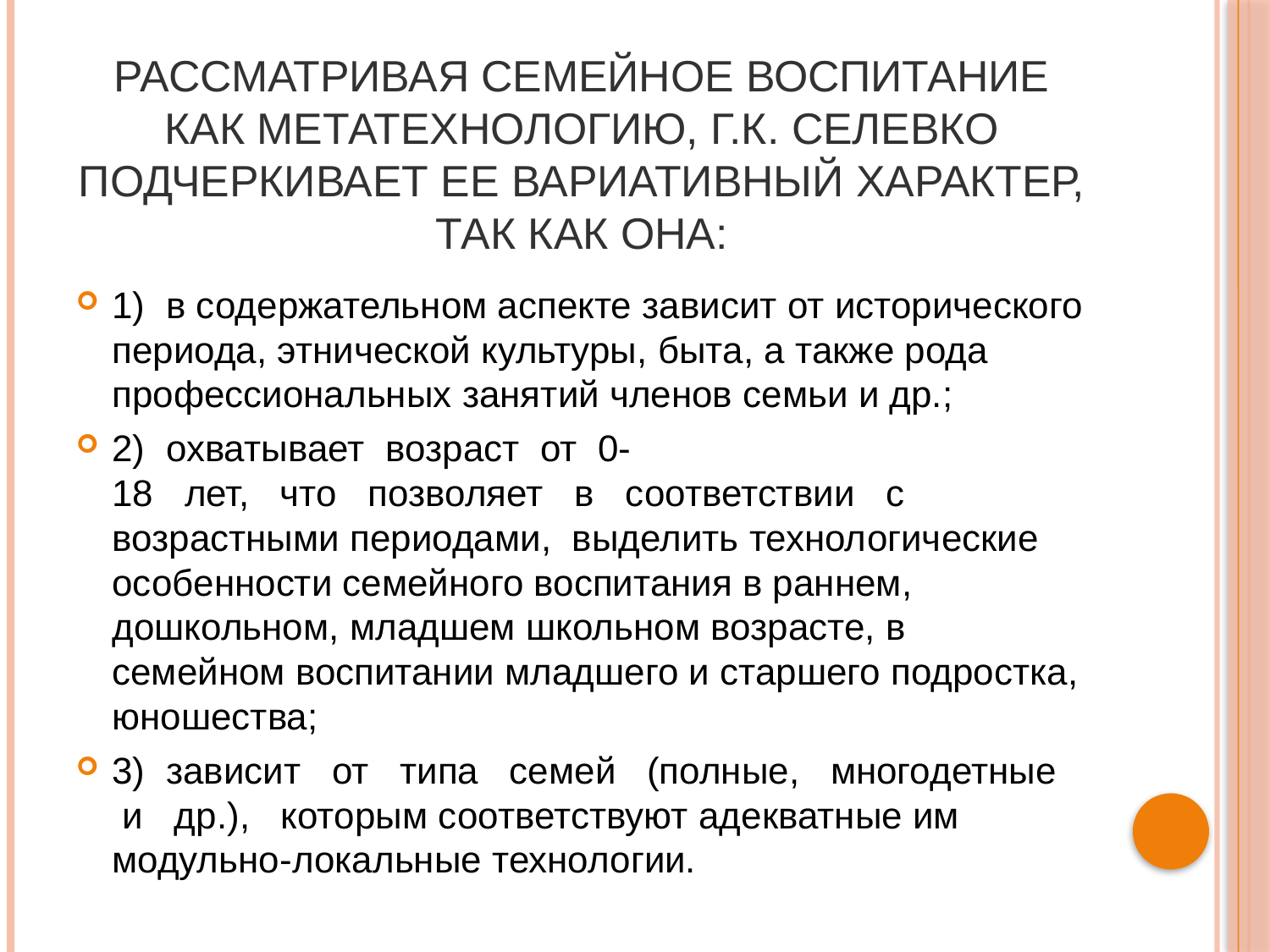

# Рассматривая семейное воспитание как метатехнологию, Г.К. Селевко подчеркивает ее вариативный характер, так как она:
1)  в содержательном аспекте зависит от исторического периода, этнической культуры, быта, а также рода профессиональных занятий членов семьи и др.;
2)  охватывает  возраст  от  0-18   лет,   что   позволяет   в   соответствии   с возрастными периодами,  выделить технологические особенности семейного воспитания в раннем, дошкольном, младшем школьном возрасте, в семейном воспитании младшего и старшего подростка, юношества;
3)  зависит   от   типа   семей   (полные,   многодетные   и   др.),   которым соответствуют адекватные им модульно-локальные технологии.